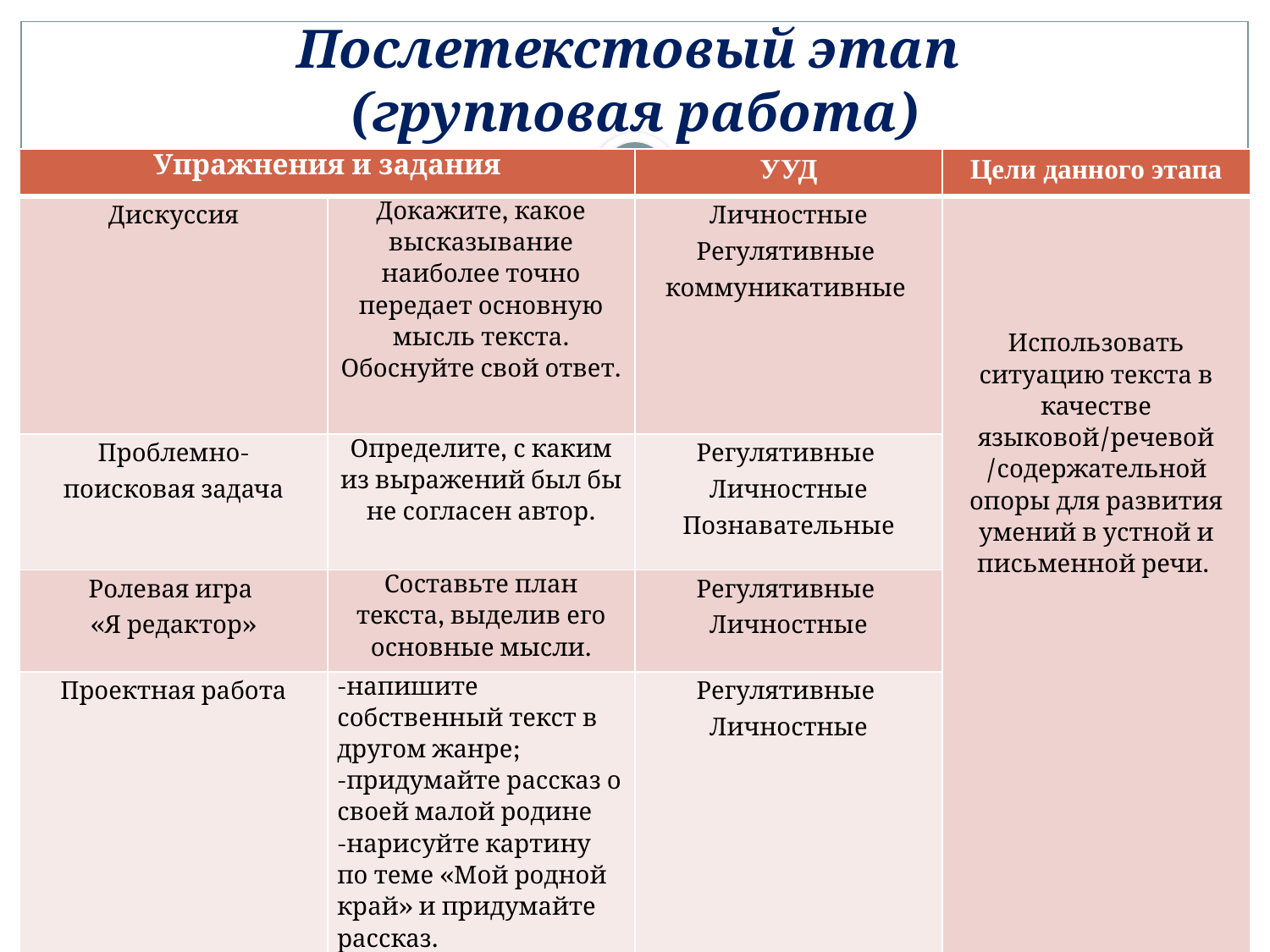

# Послетекстовый этап (групповая работа)
| Упражнения и задания |  | УУД | Цели данного этапа |
| --- | --- | --- | --- |
| Дискуссия | Докажите, какое высказывание наиболее точно передает основную мысль текста. Обоснуйте свой ответ. | Личностные Регулятивные коммуникативные | Использовать ситуацию текста в качестве языковой/речевой /содержательной опоры для развития умений в устной и письменной речи. |
| Проблемно- поисковая задача | Определите, с каким из выражений был бы не согласен автор. | Регулятивные Личностные Познавательные |  |
| Ролевая игра «Я редактор» | Составьте план текста, выделив его основные мысли. | Регулятивные Личностные |  |
| Проектная работа | -напишите собственный текст в другом жанре; -придумайте рассказ о своей малой родине -нарисуйте картину по теме «Мой родной край» и придумайте рассказ. | Регулятивные Личностные |  |